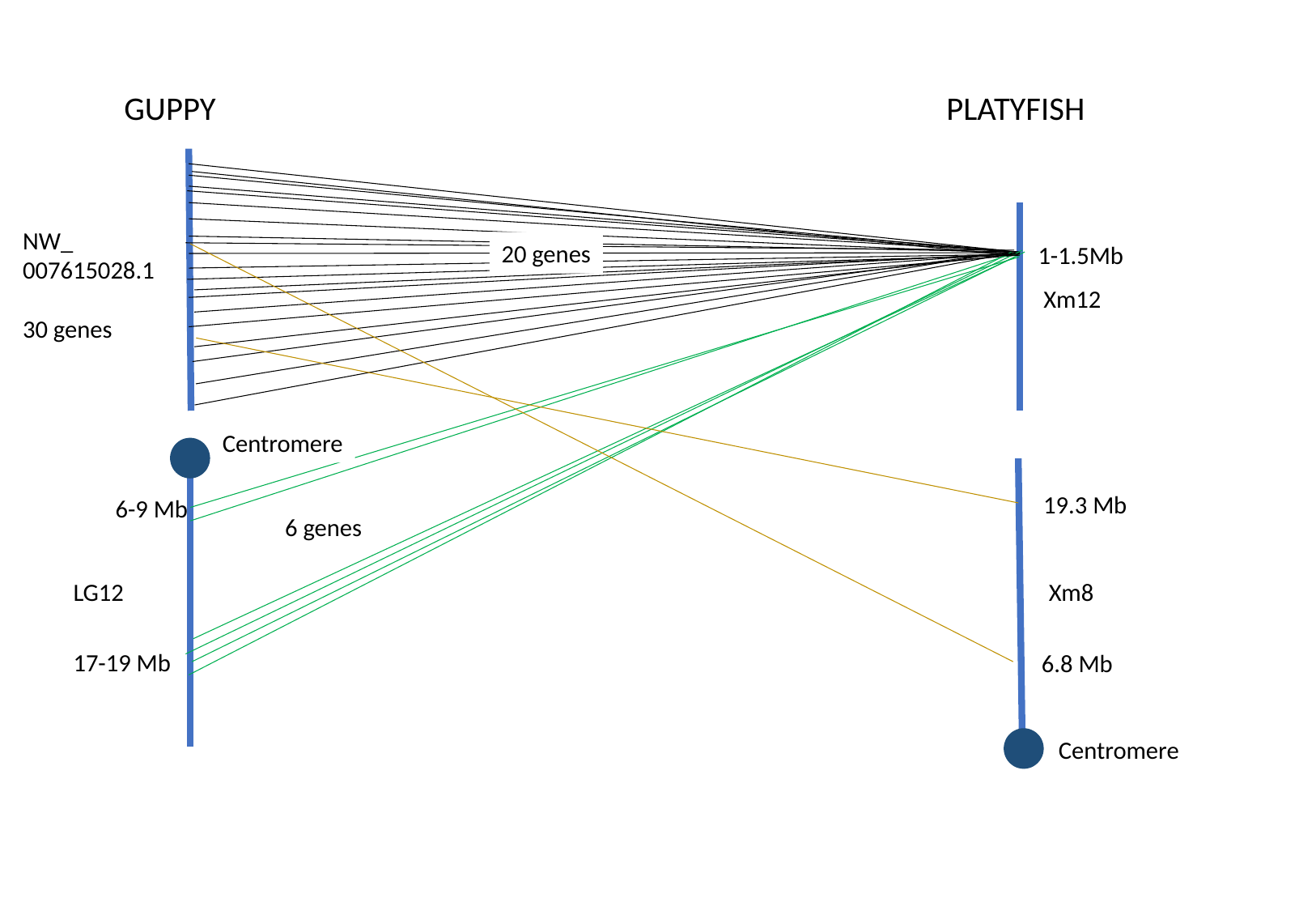

GUPPY
PLATYFISH
NW_
007615028.1

30 genes
20 genes
1-1.5Mb
Xm12
Centromere

19.3 Mb
6-9 Mb
6 genes
LG12
Xm8
17-19 Mb
6.8 Mb
Centromere